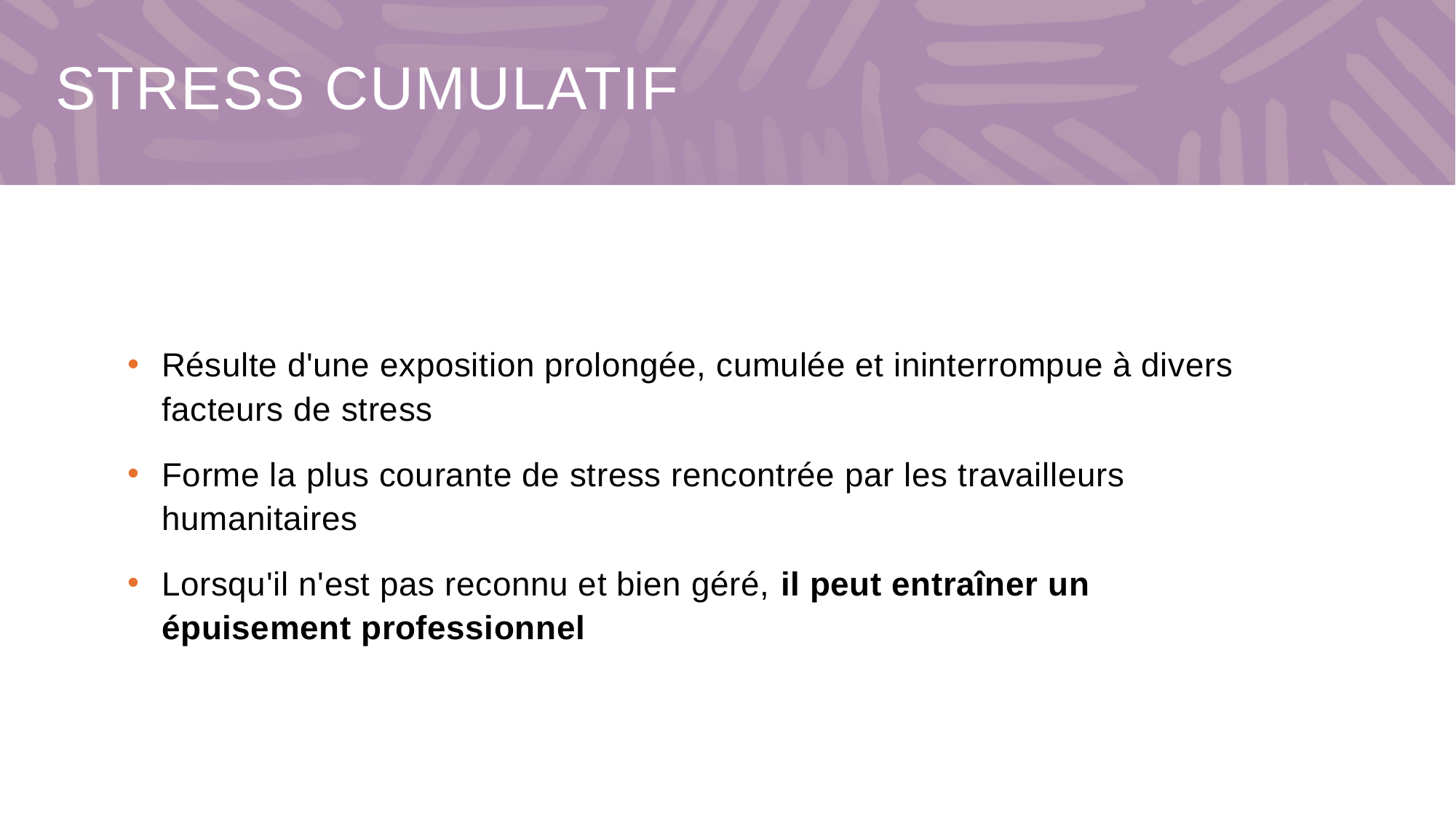

# Stress cumulatif

Résulte d'une exposition prolongée, cumulée et ininterrompue à divers facteurs de stress
Forme la plus courante de stress rencontrée par les travailleurs humanitaires
Lorsqu'il n'est pas reconnu et bien géré, il peut entraîner un épuisement professionnel